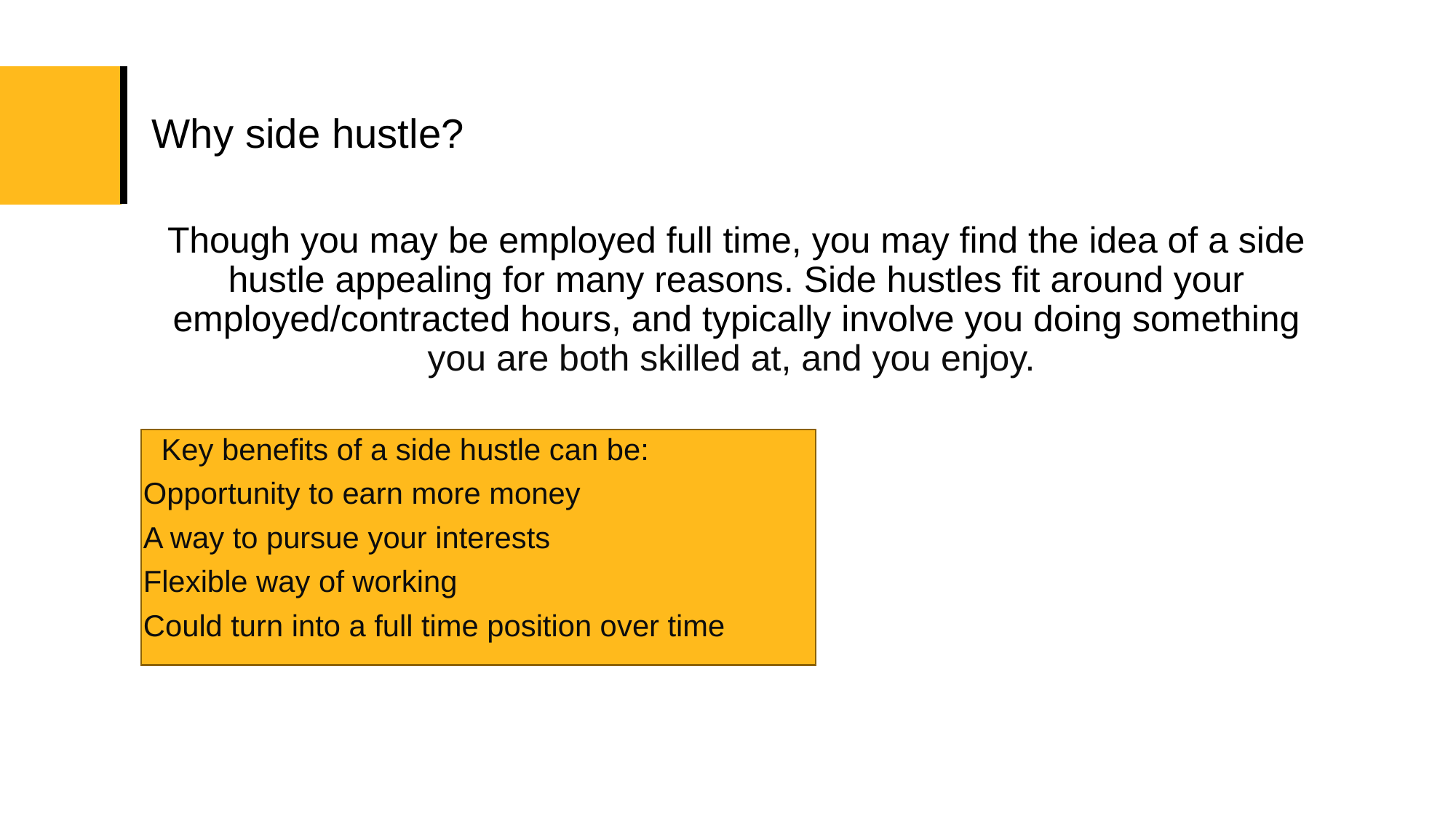

# Why side hustle?
Though you may be employed full time, you may find the idea of a side hustle appealing for many reasons. Side hustles fit around your employed/contracted hours, and typically involve you doing something you are both skilled at, and you enjoy.
Key benefits of a side hustle can be:
Opportunity to earn more money
A way to pursue your interests
Flexible way of working
Could turn into a full time position over time